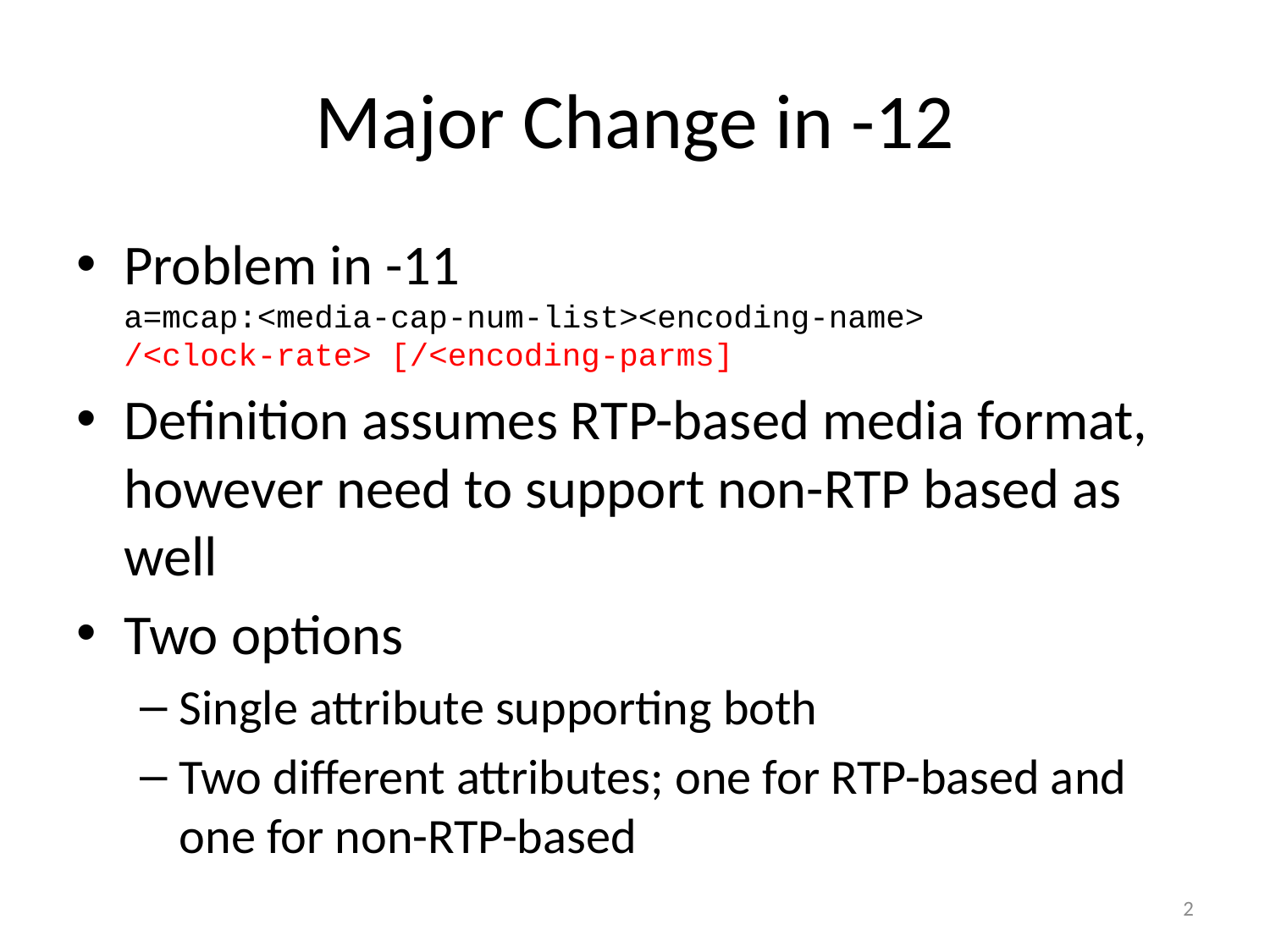

# Major Change in -12
Problem in -11
a=mcap:<media-cap-num-list><encoding-name>
/<clock-rate> [/<encoding-parms]
Definition assumes RTP-based media format, however need to support non-RTP based as well
Two options
Single attribute supporting both
Two different attributes; one for RTP-based and one for non-RTP-based

2